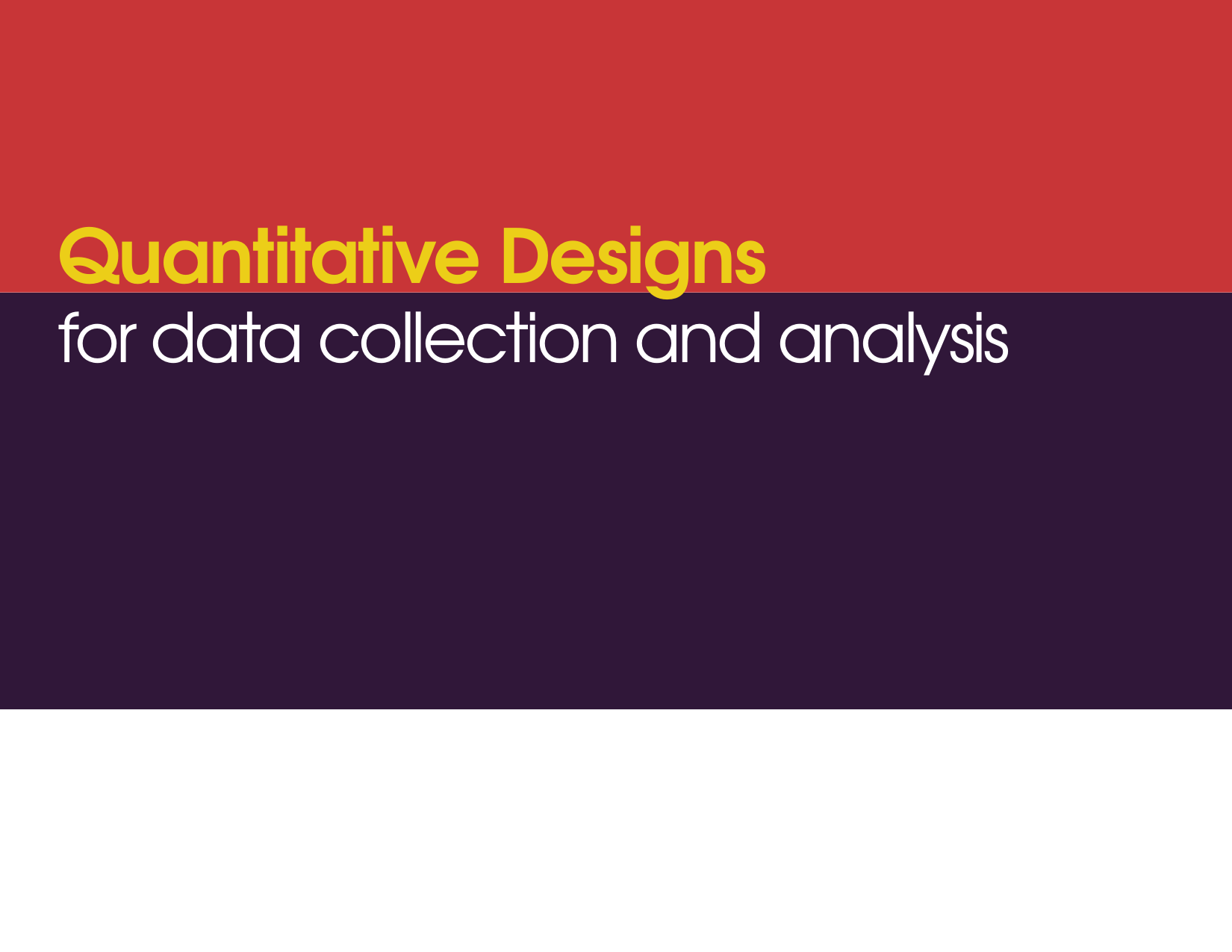

Quantitative Designs
for data collection and analysis